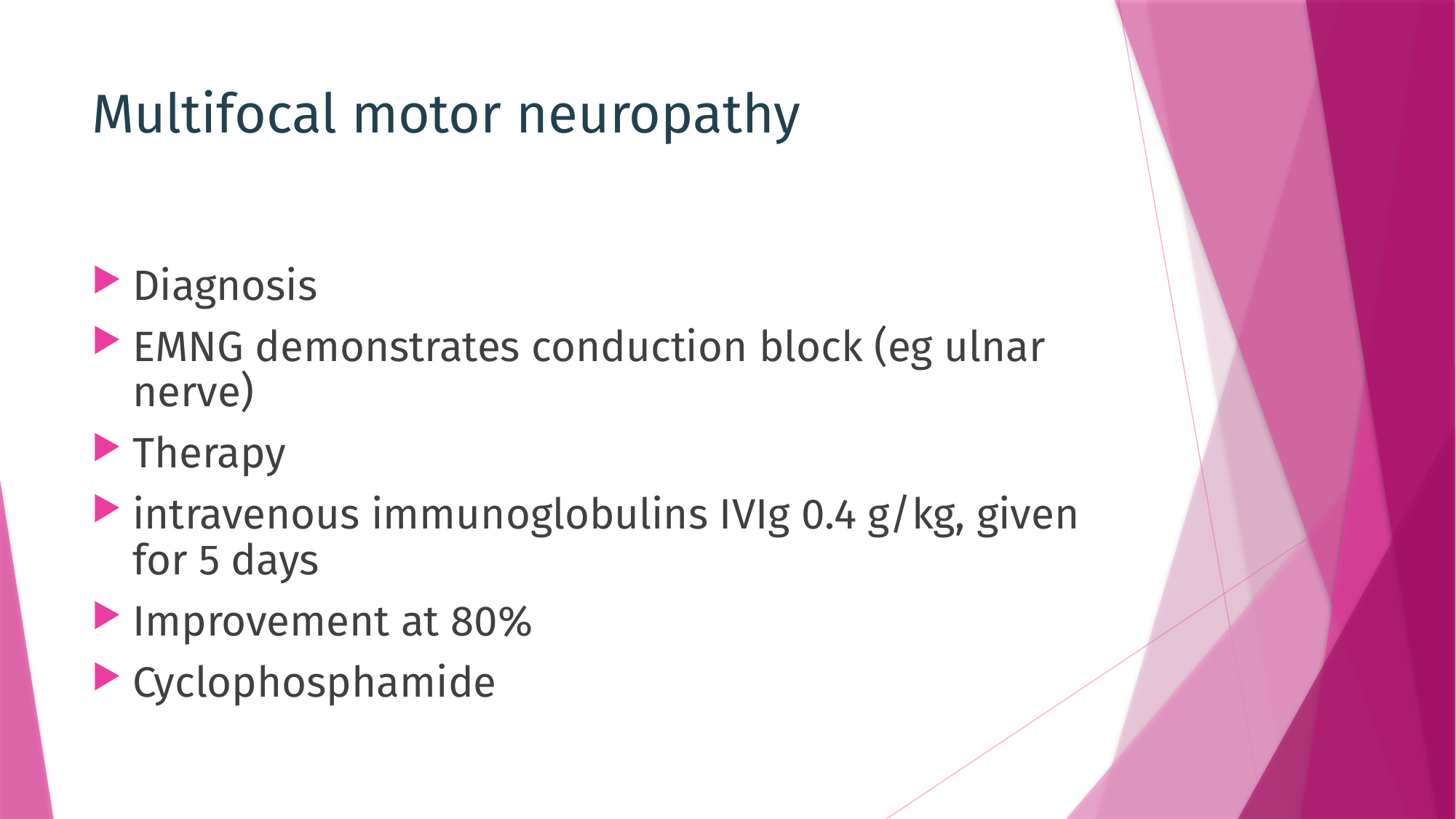

# Multifocal motor neuropathy
Diagnosis
EMNG demonstrates conduction block (eg ulnar nerve)
Therapy
intravenous immunoglobulins IVIg 0.4 g/kg, given for 5 days
Improvement at 80%
Cyclophosphamide